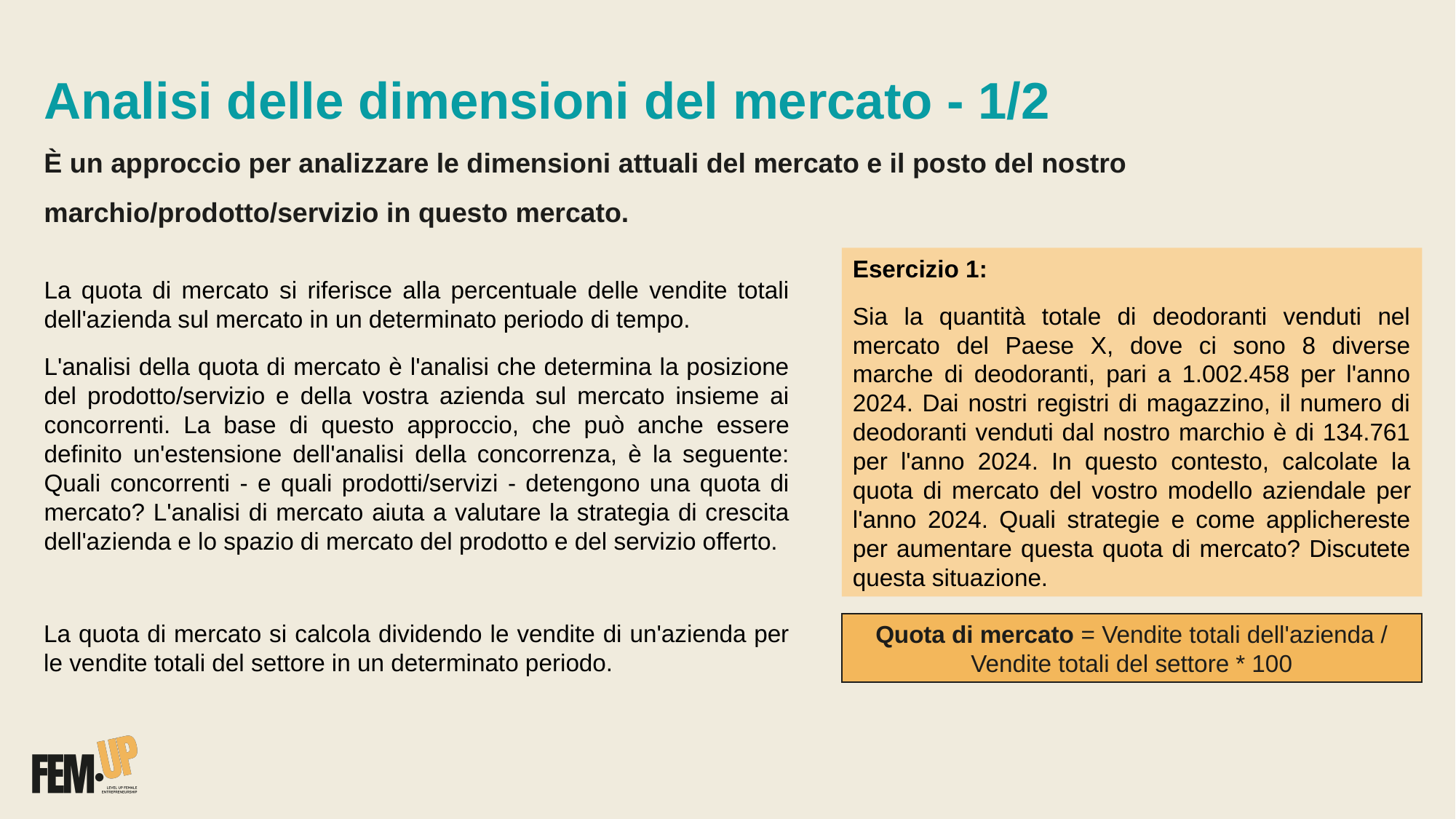

Analisi delle dimensioni del mercato - 1/2
È un approccio per analizzare le dimensioni attuali del mercato e il posto del nostro marchio/prodotto/servizio in questo mercato.
Esercizio 1:
Sia la quantità totale di deodoranti venduti nel mercato del Paese X, dove ci sono 8 diverse marche di deodoranti, pari a 1.002.458 per l'anno 2024. Dai nostri registri di magazzino, il numero di deodoranti venduti dal nostro marchio è di 134.761 per l'anno 2024. In questo contesto, calcolate la quota di mercato del vostro modello aziendale per l'anno 2024. Quali strategie e come applichereste per aumentare questa quota di mercato? Discutete questa situazione.
La quota di mercato si riferisce alla percentuale delle vendite totali dell'azienda sul mercato in un determinato periodo di tempo.
L'analisi della quota di mercato è l'analisi che determina la posizione del prodotto/servizio e della vostra azienda sul mercato insieme ai concorrenti. La base di questo approccio, che può anche essere definito un'estensione dell'analisi della concorrenza, è la seguente: Quali concorrenti - e quali prodotti/servizi - detengono una quota di mercato? L'analisi di mercato aiuta a valutare la strategia di crescita dell'azienda e lo spazio di mercato del prodotto e del servizio offerto.

La quota di mercato si calcola dividendo le vendite di un'azienda per le vendite totali del settore in un determinato periodo.
Quota di mercato = Vendite totali dell'azienda / Vendite totali del settore * 100